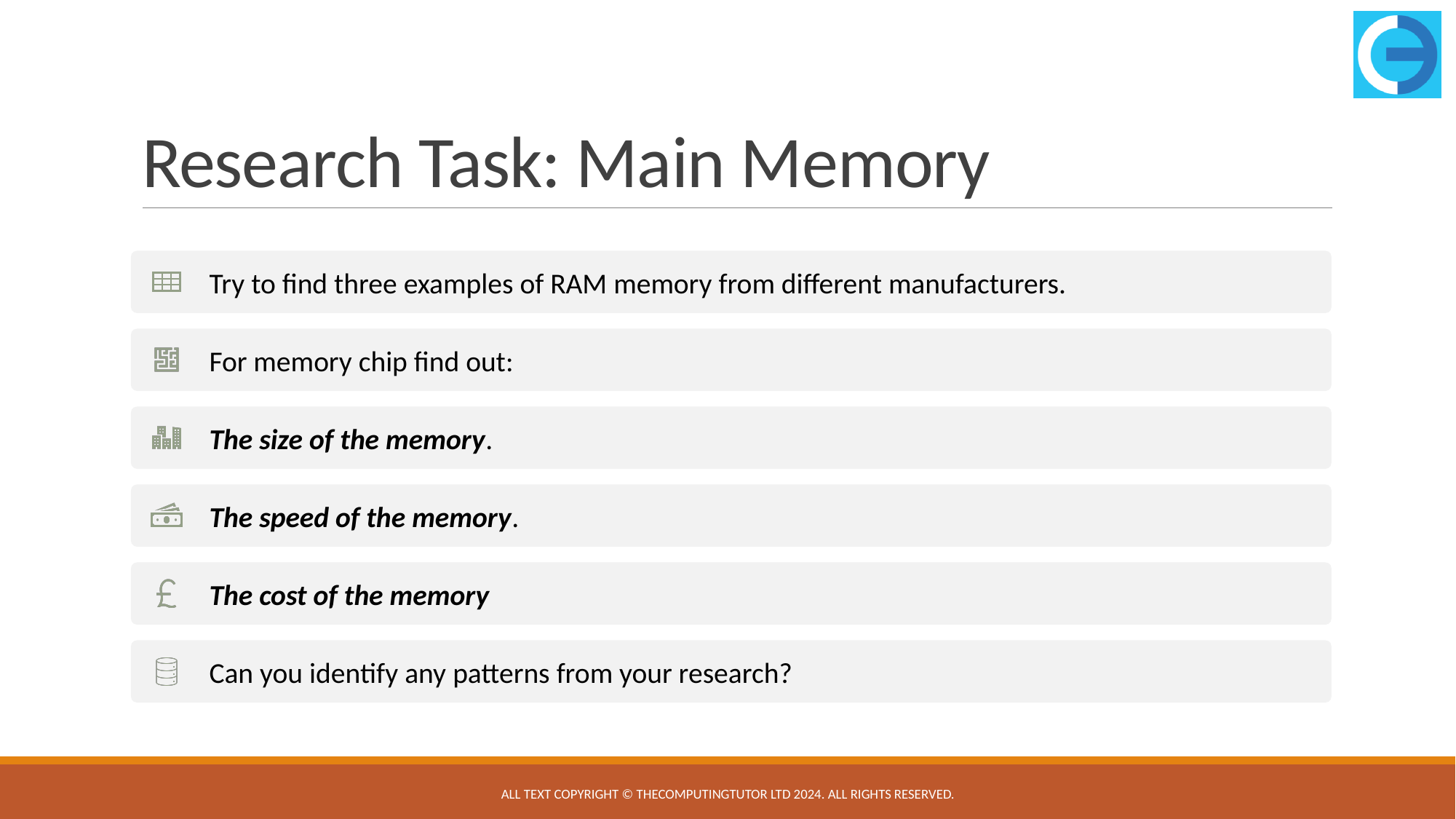

# Research Task: Main Memory
Try to find three examples of RAM memory from different manufacturers.
For memory chip find out:
The size of the memory.
The speed of the memory.
The cost of the memory
Can you identify any patterns from your research?
All text copyright © TheComputingTutor Ltd 2024. All rights Reserved.